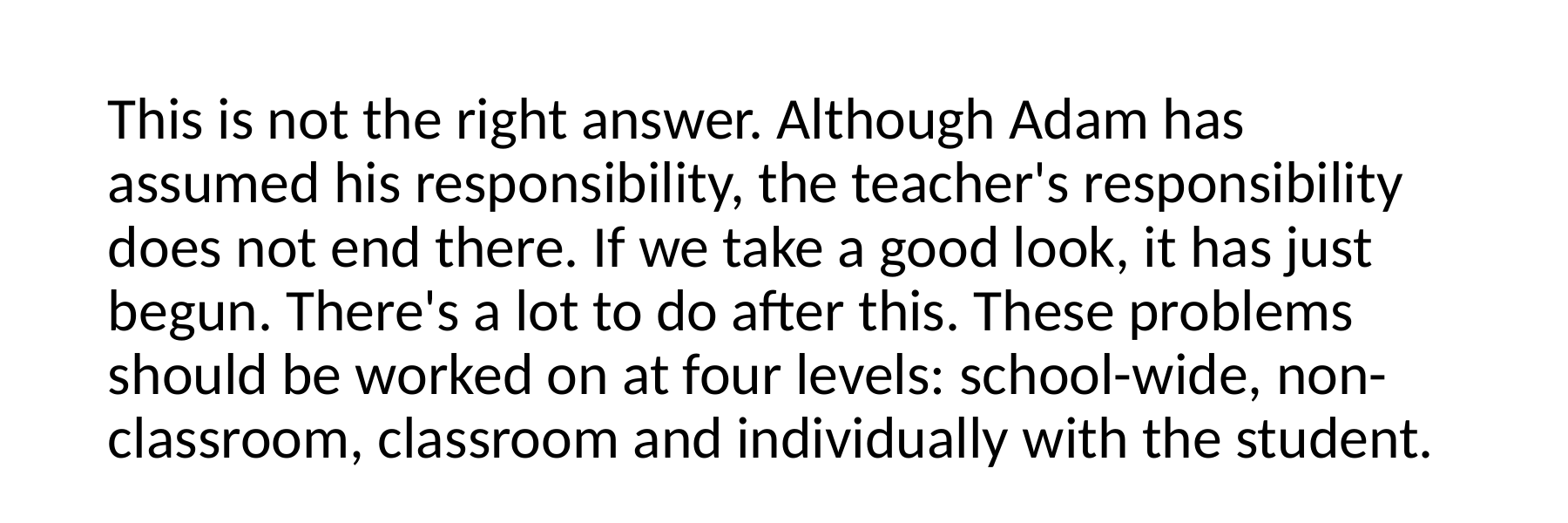

This is not the right answer. Although Adam has assumed his responsibility, the teacher's responsibility does not end there. If we take a good look, it has just begun. There's a lot to do after this. These problems should be worked on at four levels: school-wide, non-classroom, classroom and individually with the student.